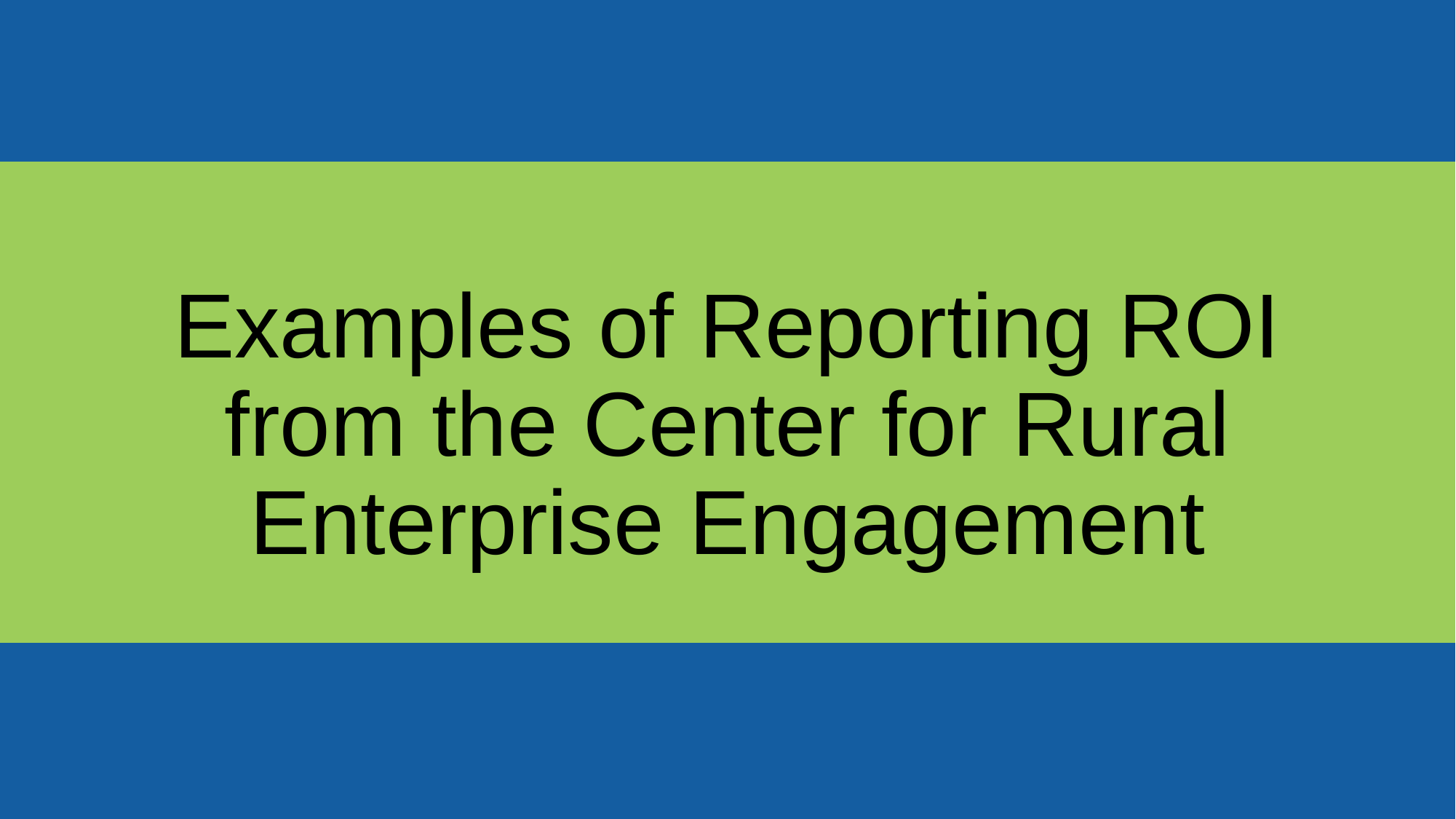

# Examples of Reporting ROI from the Center for Rural Enterprise Engagement